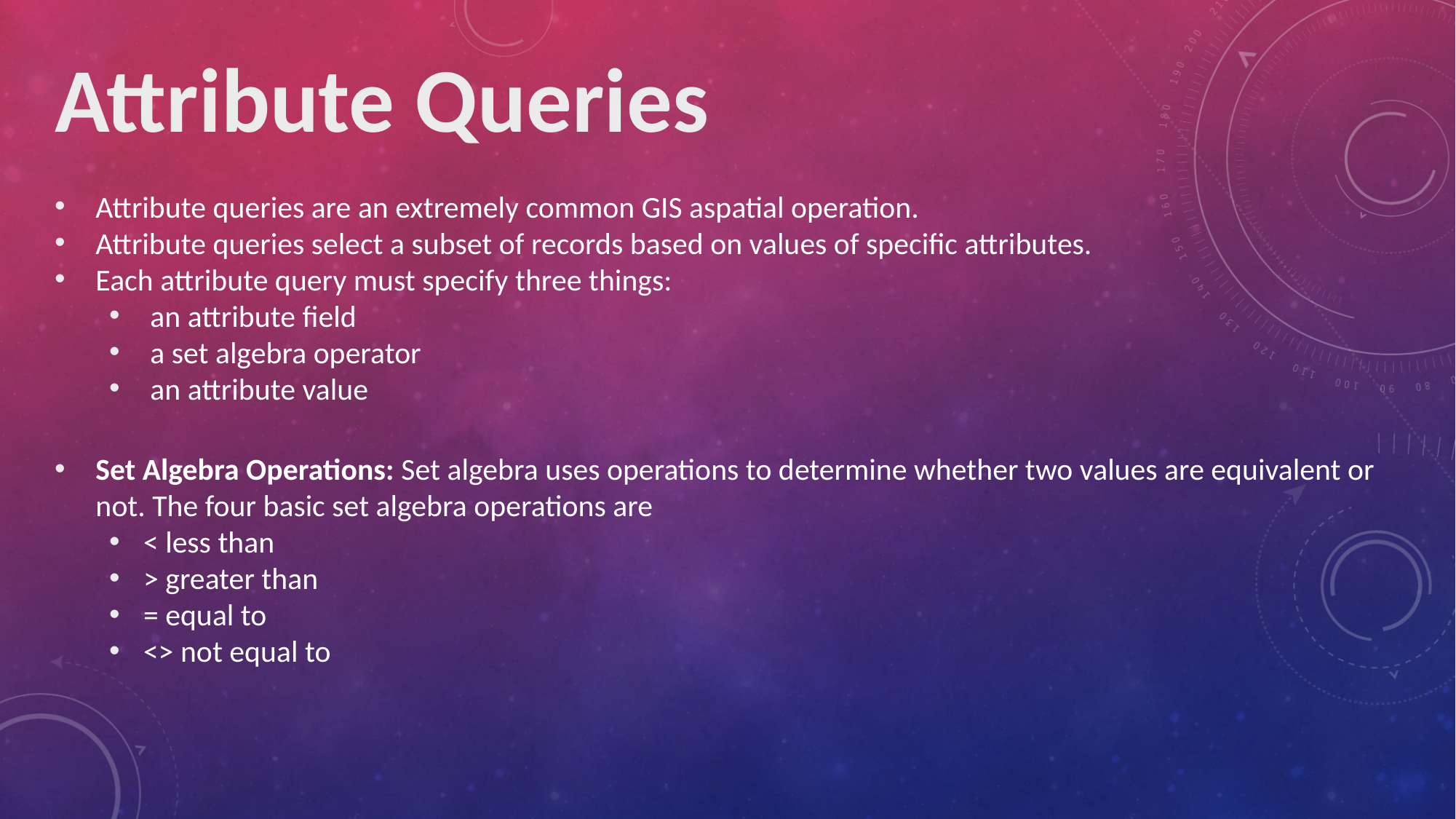

Attribute Queries
Attribute queries are an extremely common GIS aspatial operation.
Attribute queries select a subset of records based on values of specific attributes.
Each attribute query must specify three things:
an attribute field
a set algebra operator
an attribute value

Set Algebra Operations: Set algebra uses operations to determine whether two values are equivalent or not. The four basic set algebra operations are
< less than
> greater than
= equal to
<> not equal to